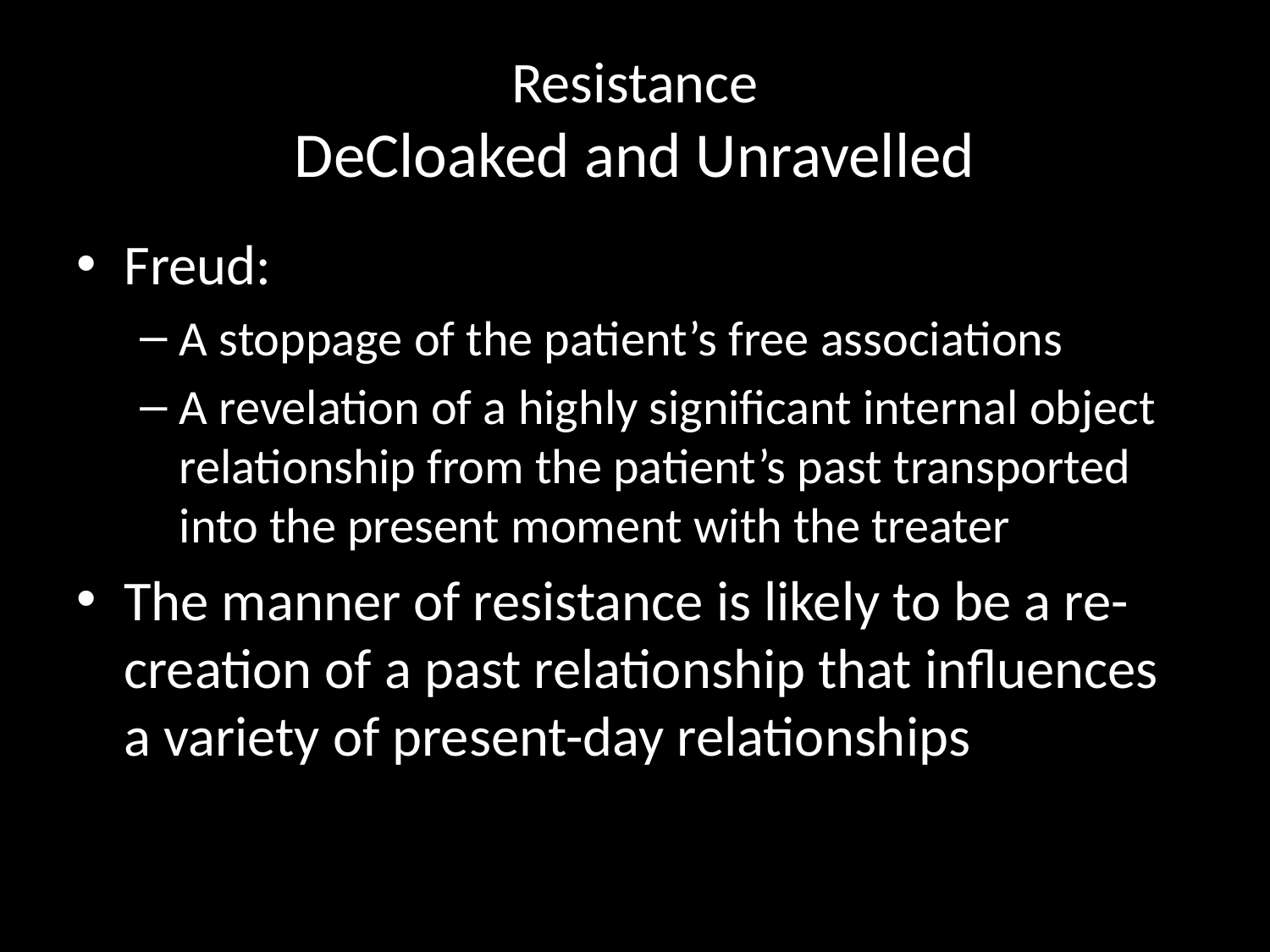

# Resistance DeCloaked and Unravelled
Freud:
A stoppage of the patient’s free associations
A revelation of a highly significant internal object relationship from the patient’s past transported into the present moment with the treater
The manner of resistance is likely to be a re-creation of a past relationship that influences a variety of present-day relationships